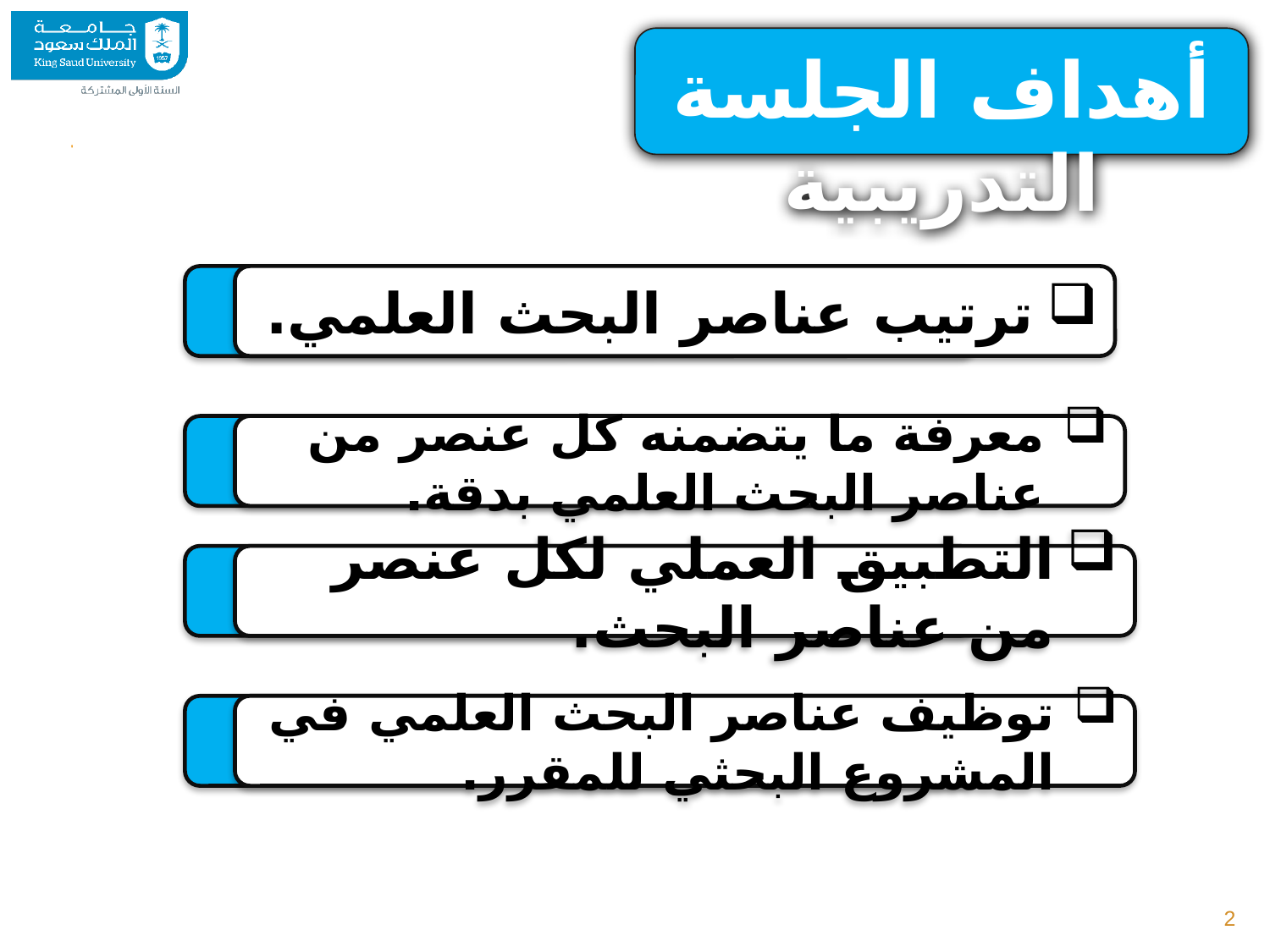

أهداف الجلسة التدريبية

ترتيب عناصر البحث العلمي.

معرفة ما يتضمنه كل عنصر من عناصر البحث العلمي بدقة.

التطبيق العملي لكل عنصر من عناصر البحث.

توظيف عناصر البحث العلمي في المشروع البحثي للمقرر.

2